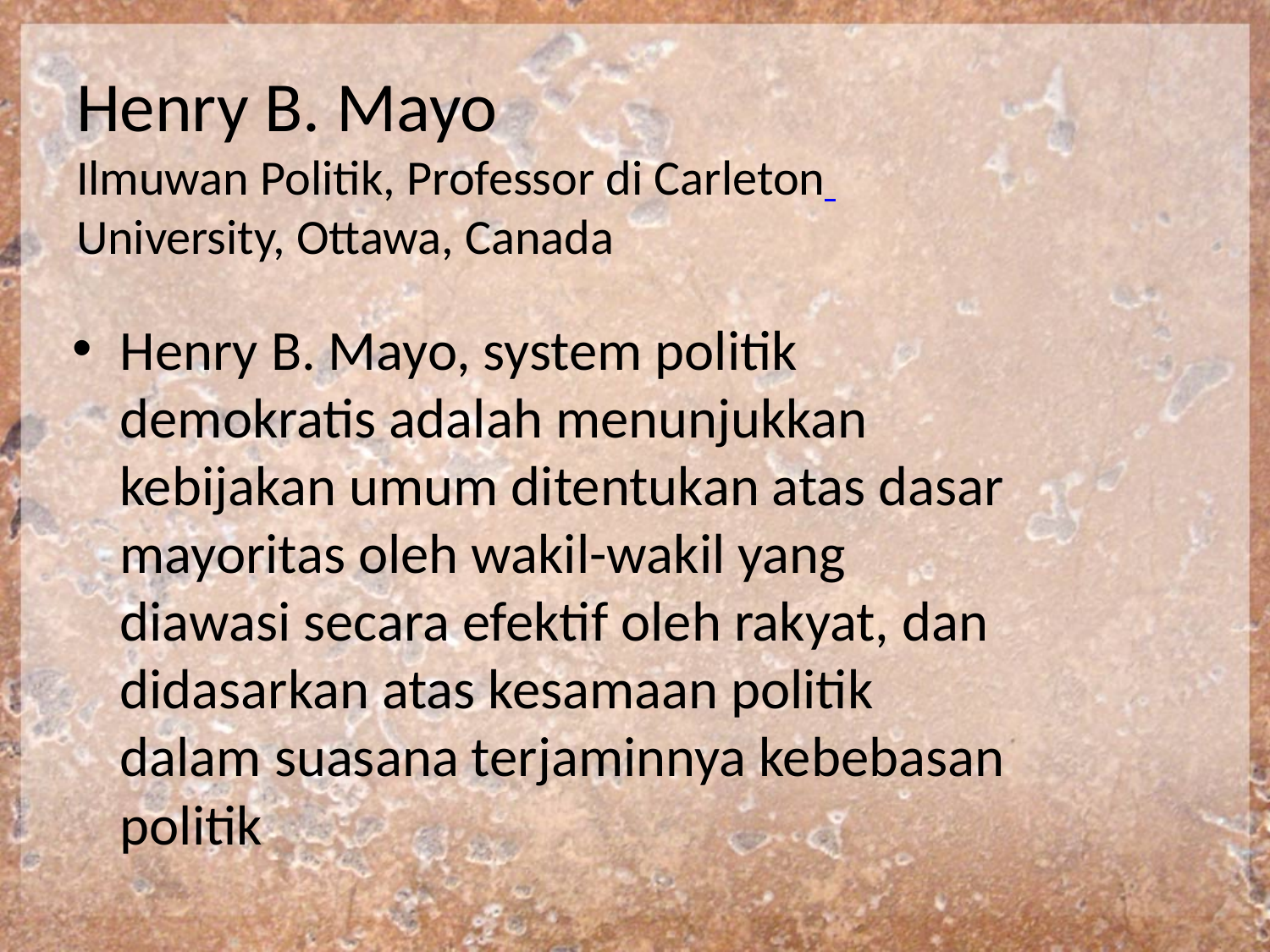

# Henry B. Mayo Ilmuwan Politik, Professor di Carleton University, Ottawa, Canada
Henry B. Mayo, system politik  demokratis adalah menunjukkan kebijakan umum ditentukan atas dasar mayoritas oleh wakil-wakil yang diawasi secara efektif oleh rakyat, dan didasarkan atas kesamaan politik dalam suasana terjaminnya kebebasan politik